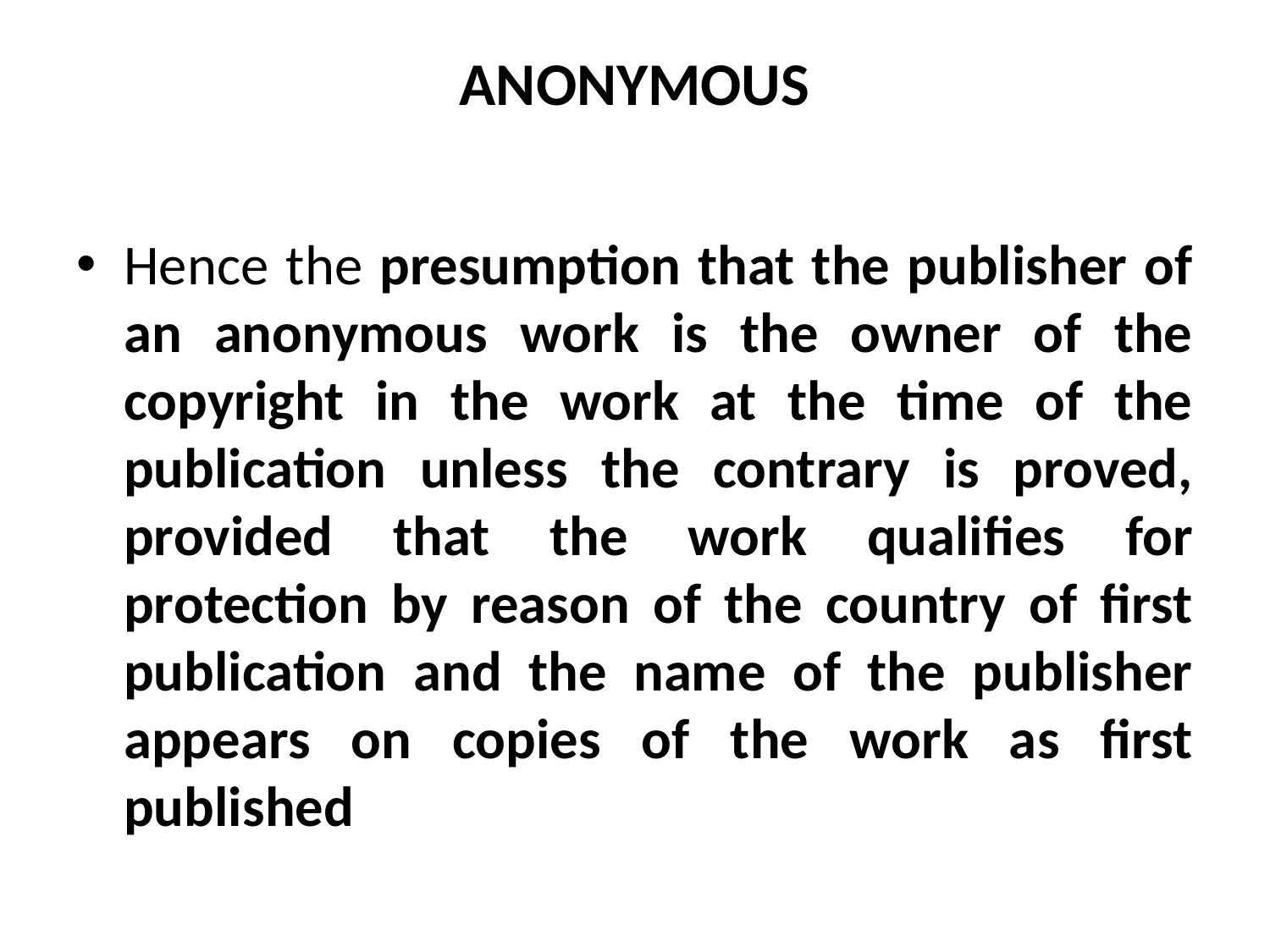

# ANONYMOUS
Hence the presumption that the publisher of an anonymous work is the owner of the copyright in the work at the time of the publication unless the contrary is proved, provided that the work qualifies for protection by reason of the country of first publication and the name of the publisher appears on copies of the work as first published